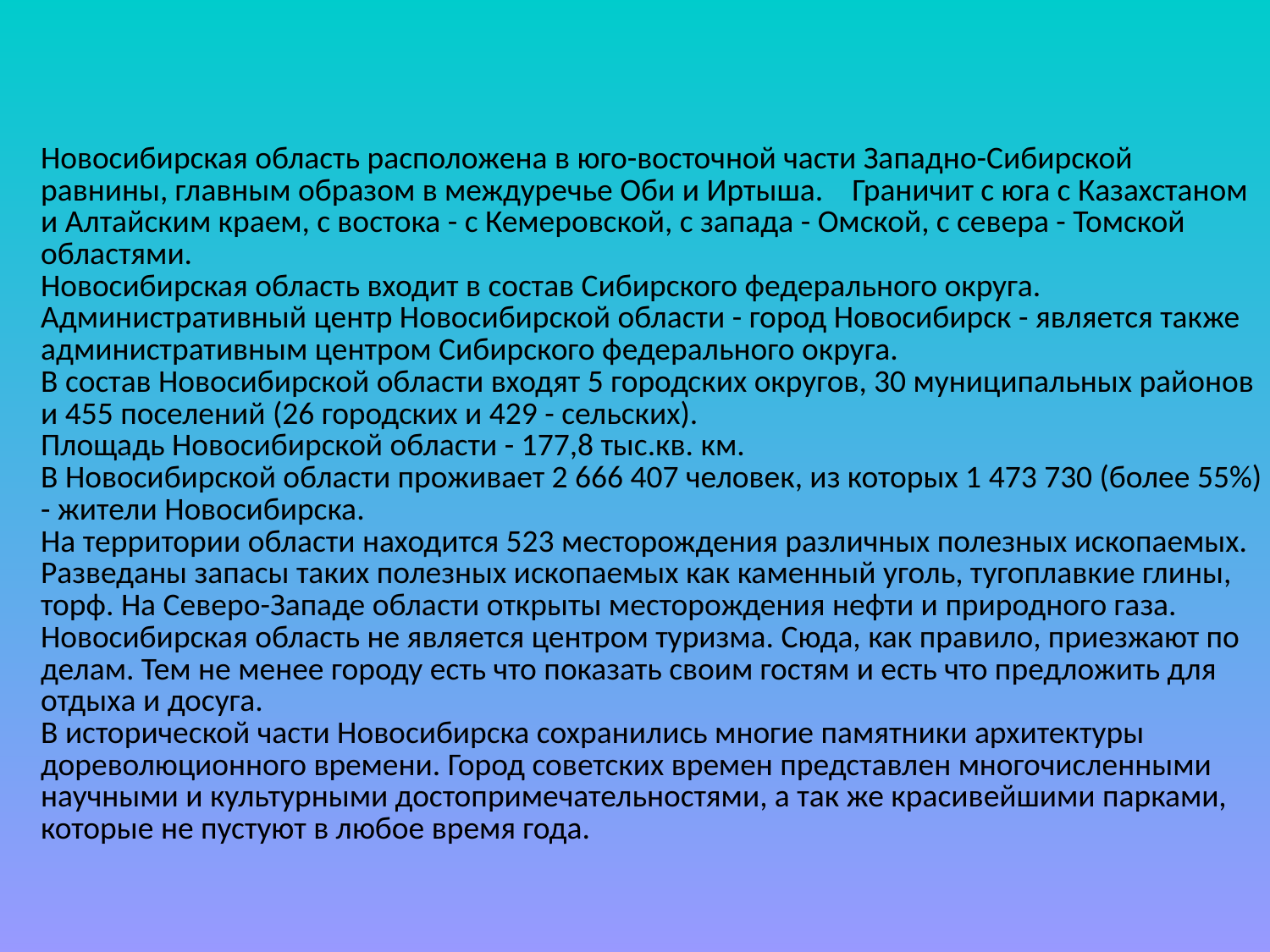

| Новосибирская область расположена в юго-восточной части Западно-Сибирской равнины, главным образом в междуречье Оби и Иртыша. Граничит с юга с Казахстаном и Алтайским краем, с востока - с Кемеровской, с запада - Омской, с севера - Томской областями. Новосибирская область входит в состав Сибирского федерального округа. Административный центр Новосибирской области - город Новосибирск - является также административным центром Сибирского федерального округа. В состав Новосибирской области входят 5 городских округов, 30 муниципальных районов и 455 поселений (26 городских и 429 - сельских). Площадь Новосибирской области - 177,8 тыс.кв. км. В Новосибирской области проживает 2 666 407 человек, из которых 1 473 730 (более 55%) - жители Новосибирска. На территории области находится 523 месторождения различных полезных ископаемых. Разведаны запасы таких полезных ископаемых как каменный уголь, тугоплавкие глины, торф. На Северо-Западе области открыты месторождения нефти и природного газа. Новосибирская область не является центром туризма. Сюда, как правило, приезжают по делам. Тем не менее городу есть что показать своим гостям и есть что предложить для отдыха и досуга. В исторической части Новосибирска сохранились многие памятники архитектуры дореволюционного времени. Город советских времен представлен многочисленными научными и культурными достопримечательностями, а так же красивейшими парками, которые не пустуют в любое время года. |
| --- |